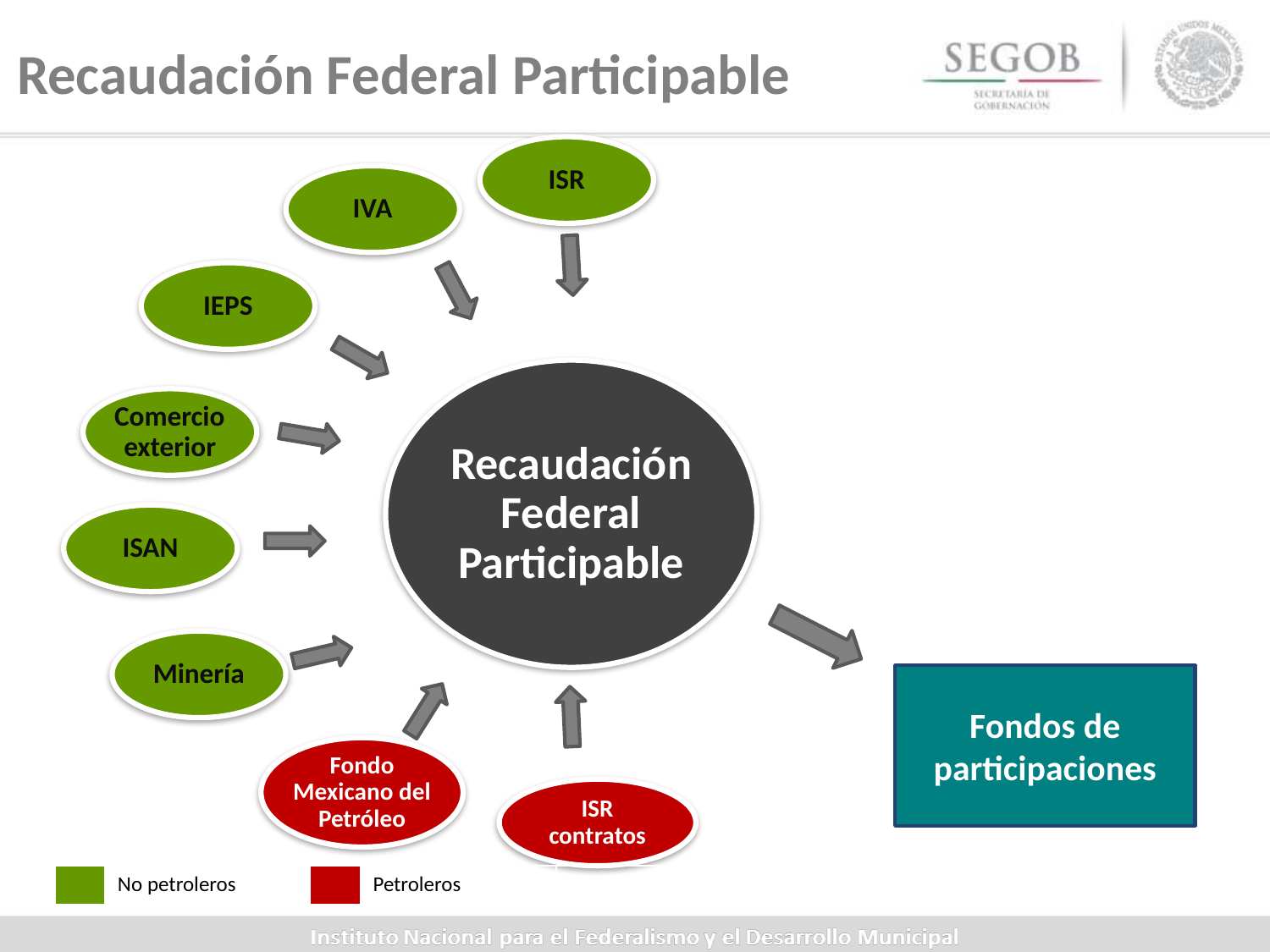

Recaudación Federal Participable
ISR

IVA

IEPS

Comercio exterior

ISAN

Minería

Fondo Mexicano del Petróleo

ISR contratos

Recaudación Federal Participable

Fondos de participaciones

|  | No petroleros |  |  | Petroleros |  |
| --- | --- | --- | --- | --- | --- |